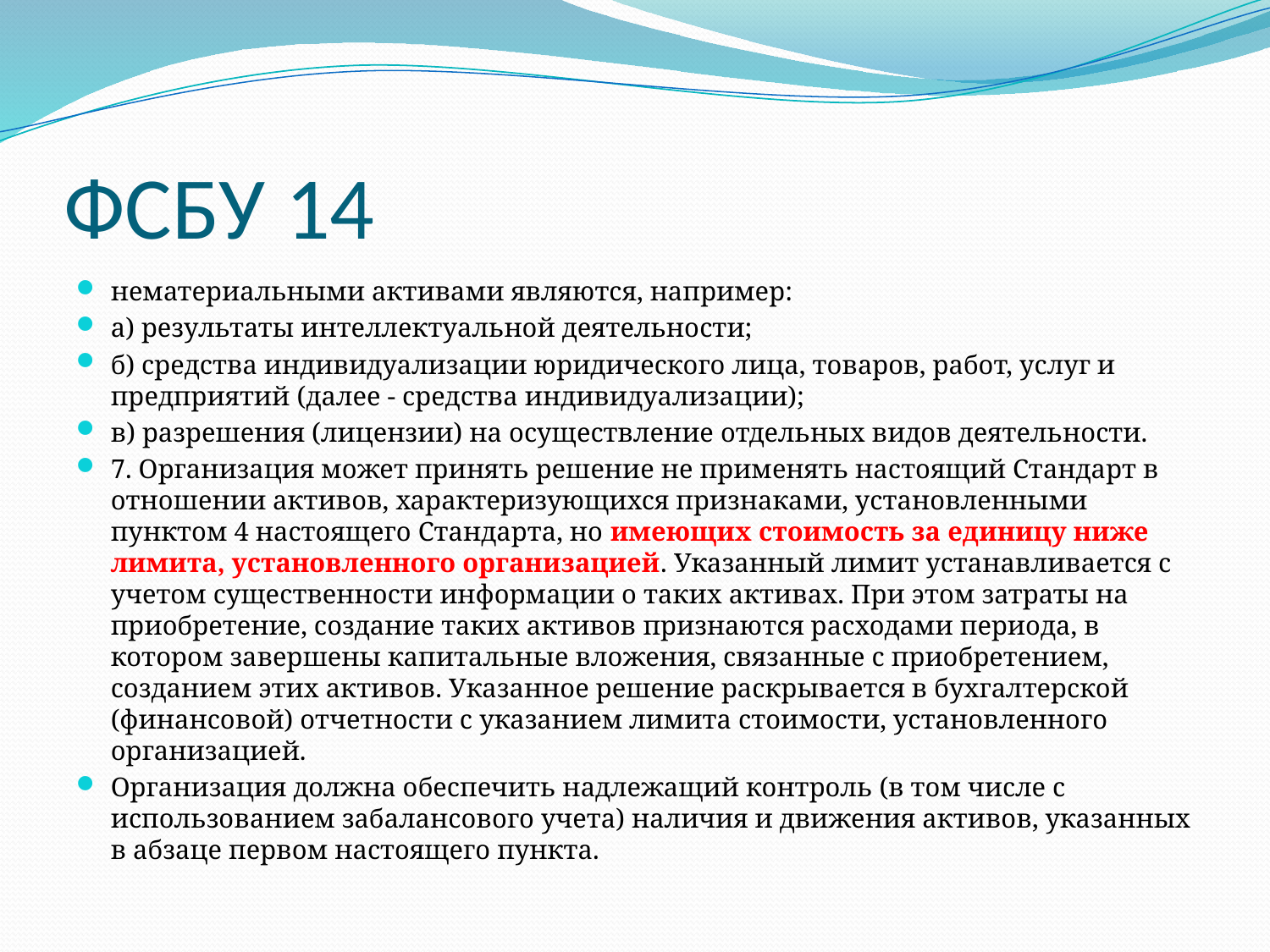

# ФСБУ 14
нематериальными активами являются, например:
а) результаты интеллектуальной деятельности;
б) средства индивидуализации юридического лица, товаров, работ, услуг и предприятий (далее - средства индивидуализации);
в) разрешения (лицензии) на осуществление отдельных видов деятельности.
7. Организация может принять решение не применять настоящий Стандарт в отношении активов, характеризующихся признаками, установленными пунктом 4 настоящего Стандарта, но имеющих стоимость за единицу ниже лимита, установленного организацией. Указанный лимит устанавливается с учетом существенности информации о таких активах. При этом затраты на приобретение, создание таких активов признаются расходами периода, в котором завершены капитальные вложения, связанные с приобретением, созданием этих активов. Указанное решение раскрывается в бухгалтерской (финансовой) отчетности с указанием лимита стоимости, установленного организацией.
Организация должна обеспечить надлежащий контроль (в том числе с использованием забалансового учета) наличия и движения активов, указанных в абзаце первом настоящего пункта.